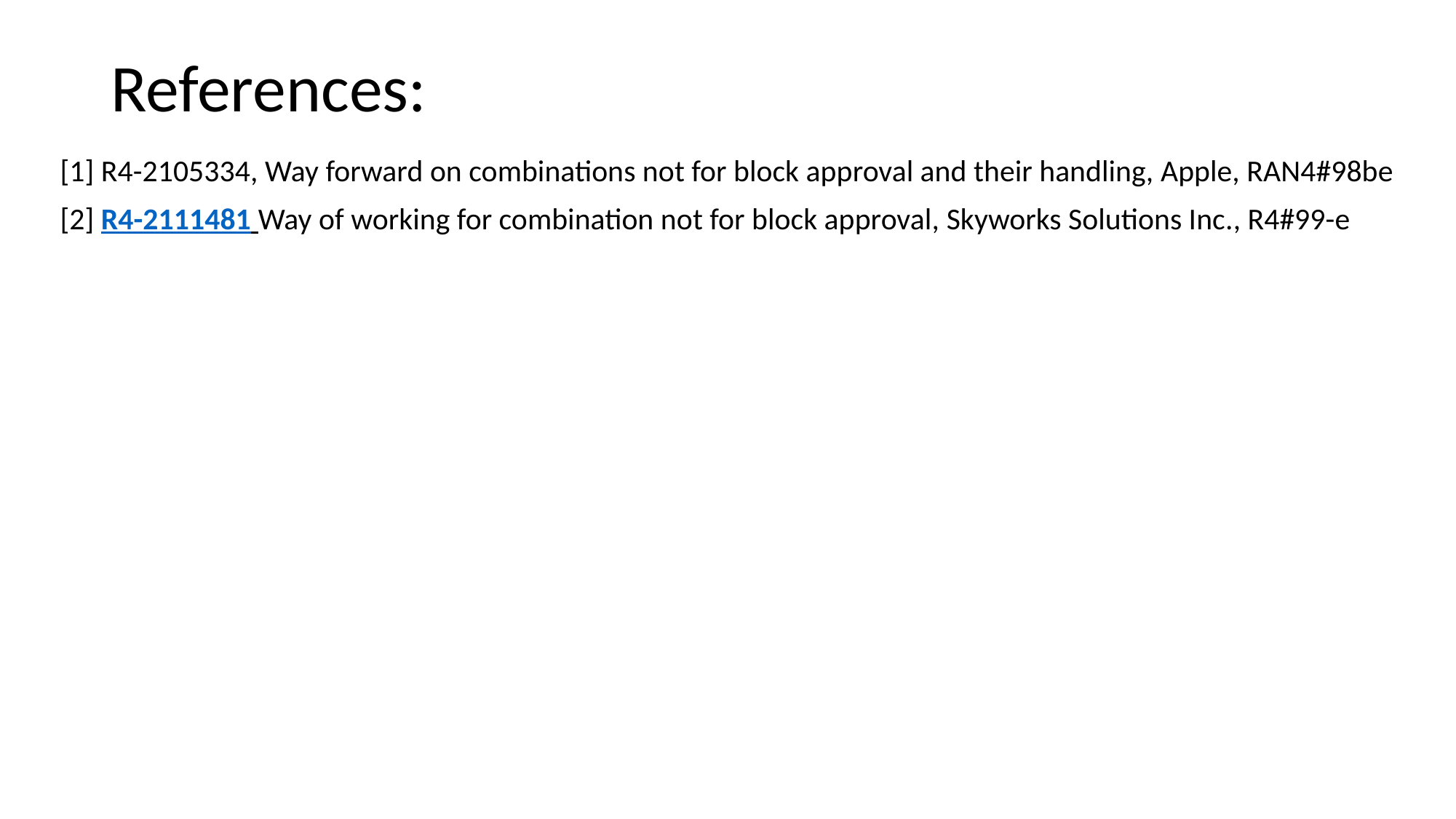

# References:
[1] R4-2105334, Way forward on combinations not for block approval and their handling, Apple, RAN4#98be
[2] R4-2111481 Way of working for combination not for block approval, Skyworks Solutions Inc., R4#99-e